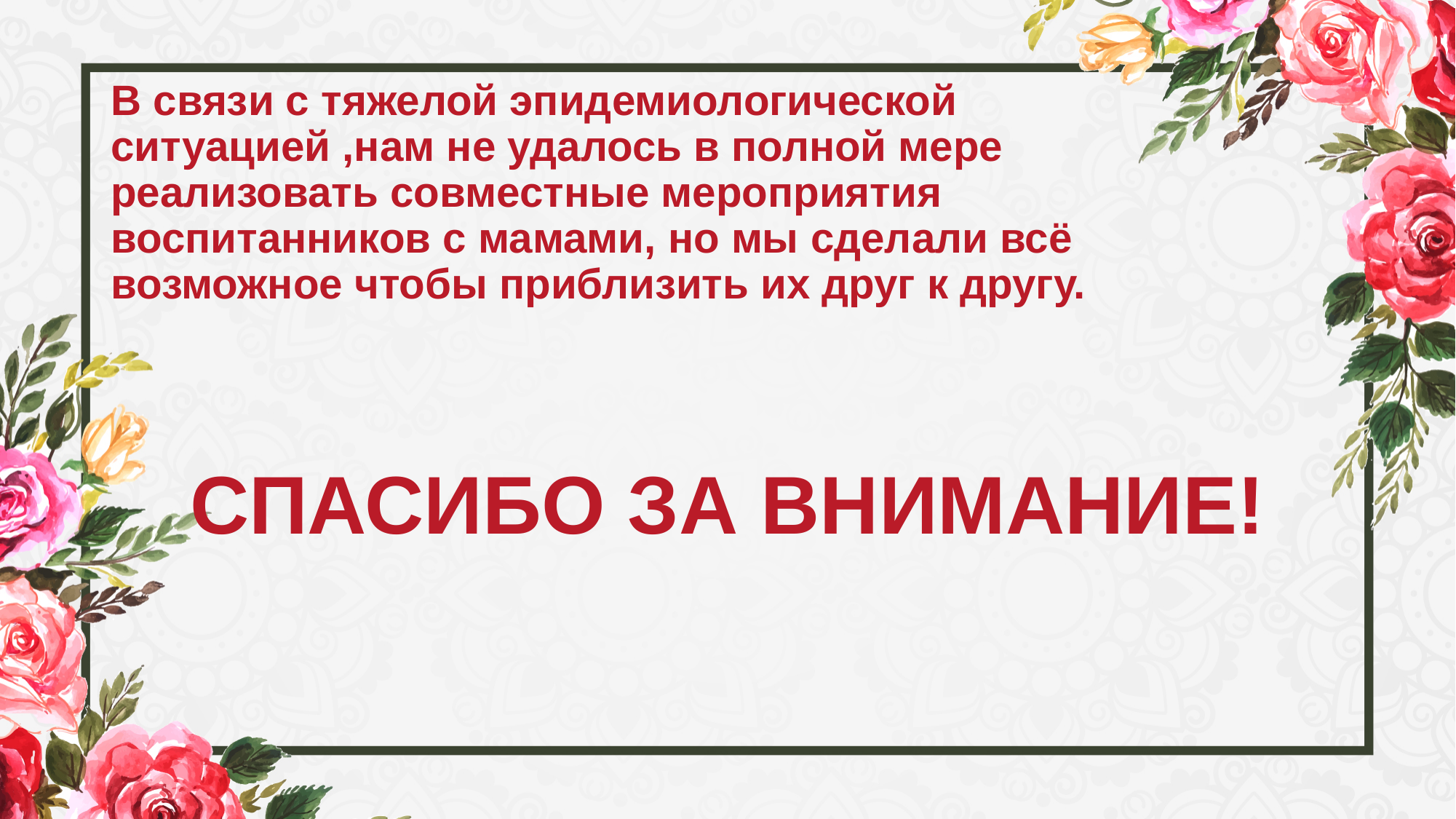

# В связи с тяжелой эпидемиологической ситуацией ,нам не удалось в полной мере реализовать совместные мероприятия воспитанников с мамами, но мы сделали всё возможное чтобы приблизить их друг к другу.

СПАСИБО ЗА ВНИМАНИЕ!